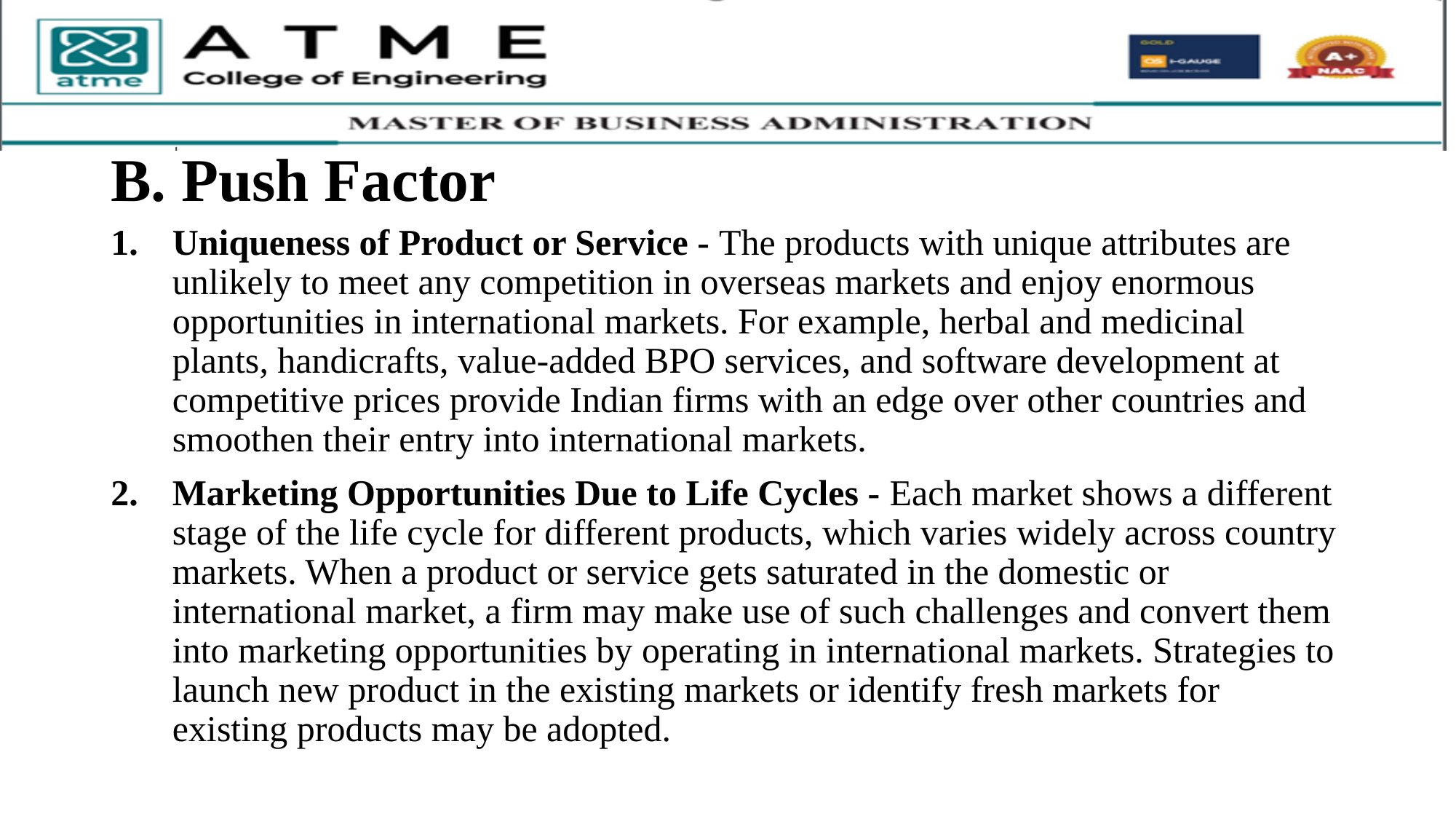

# B. Push Factor
Uniqueness of Product or Service - The products with unique attributes are unlikely to meet any competition in overseas markets and enjoy enormous opportunities in international markets. For example, herbal and medicinal plants, handicrafts, value-added BPO services, and software development at competitive prices provide Indian firms with an edge over other countries and smoothen their entry into international markets.
Marketing Opportunities Due to Life Cycles - Each market shows a different stage of the life cycle for different products, which varies widely across country markets. When a product or service gets saturated in the domestic or international market, a firm may make use of such challenges and convert them into marketing opportunities by operating in international markets. Strategies to launch new product in the existing markets or identify fresh markets for existing products may be adopted.